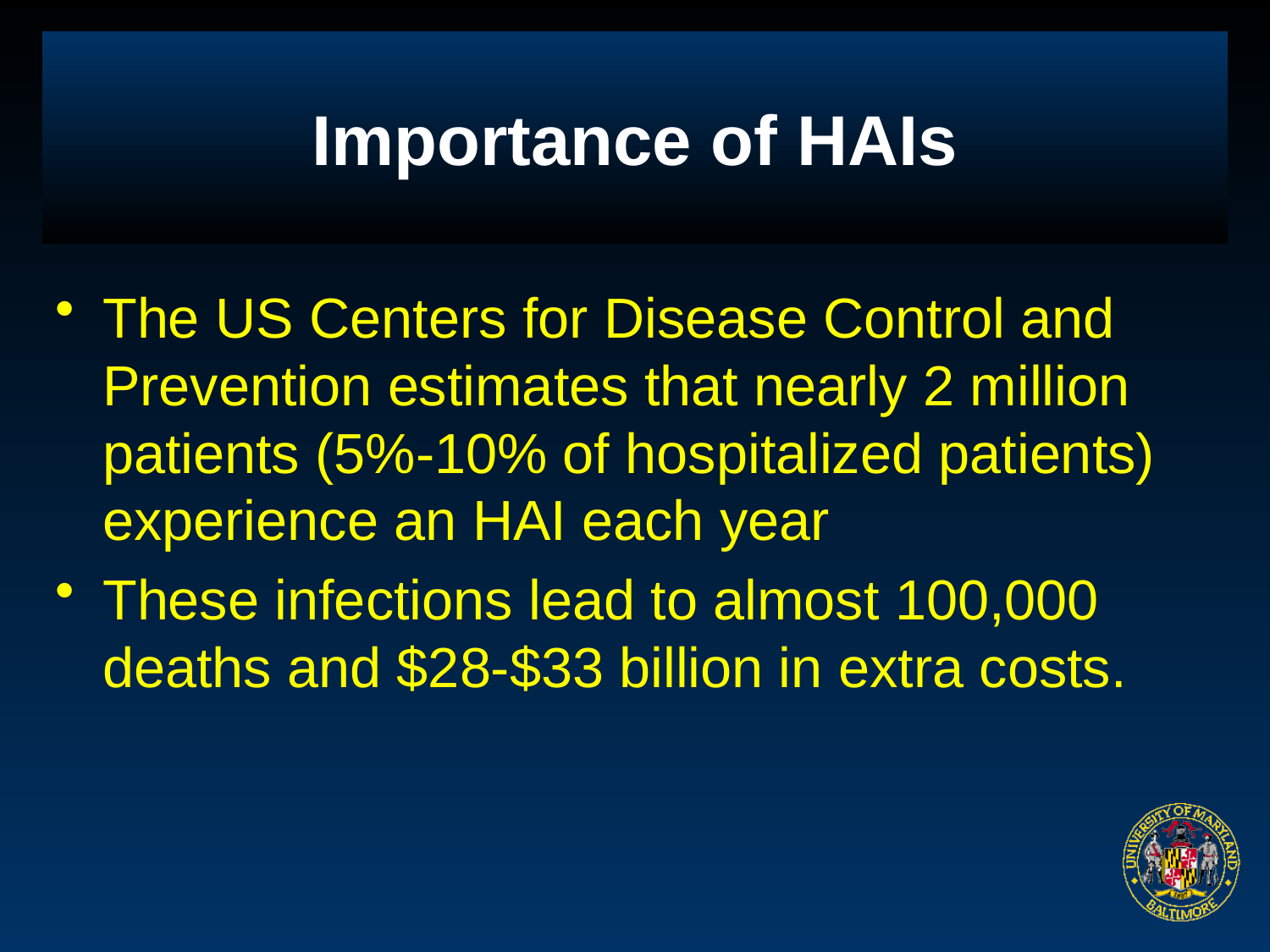

# Importance of HAIs
The US Centers for Disease Control and Prevention estimates that nearly 2 million patients (5%-10% of hospitalized patients) experience an HAI each year
These infections lead to almost 100,000 deaths and $28-$33 billion in extra costs.